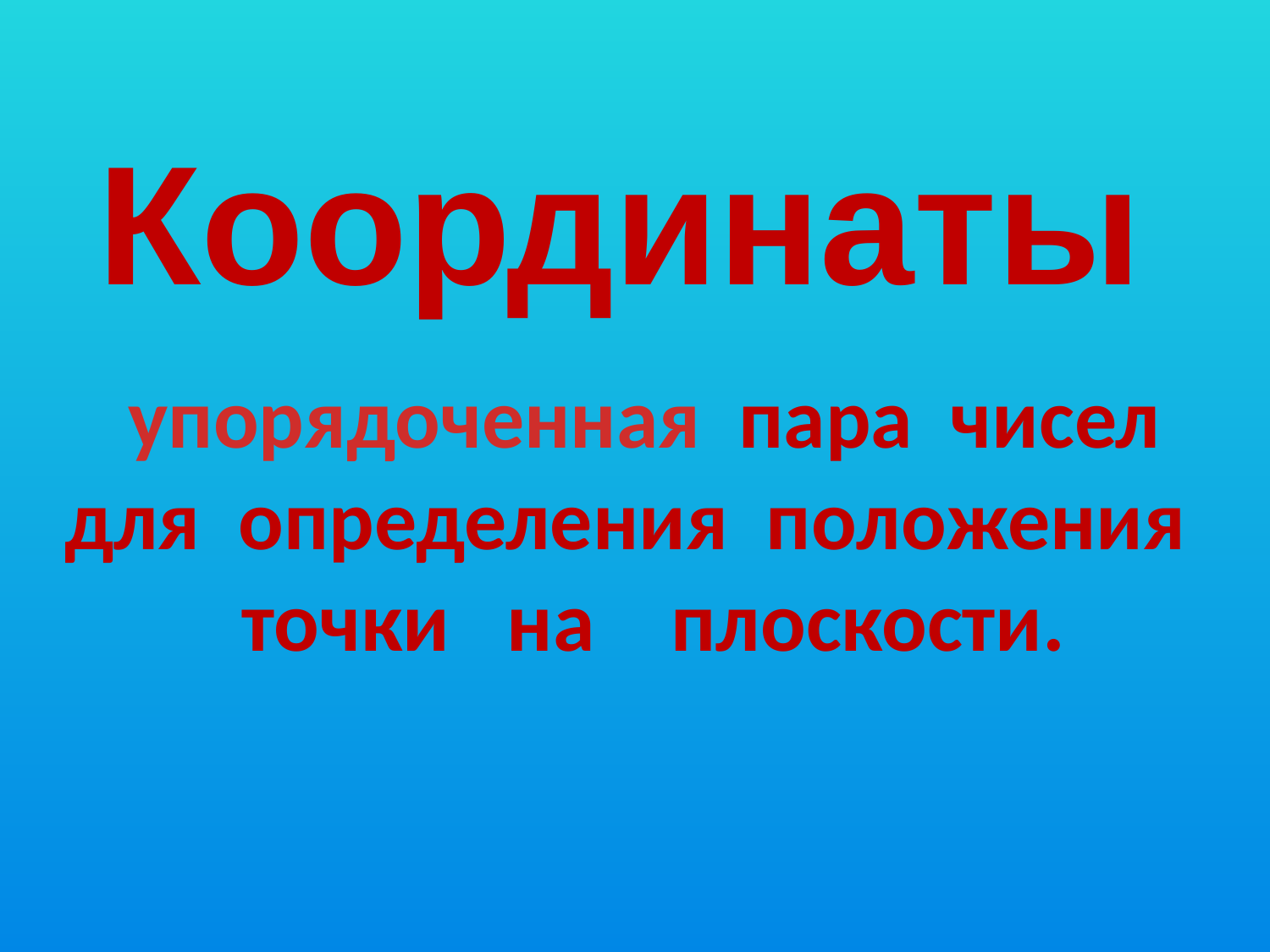

Координаты
 упорядоченная  пара  чисел для  определения  положения    точки   на    плоскости.